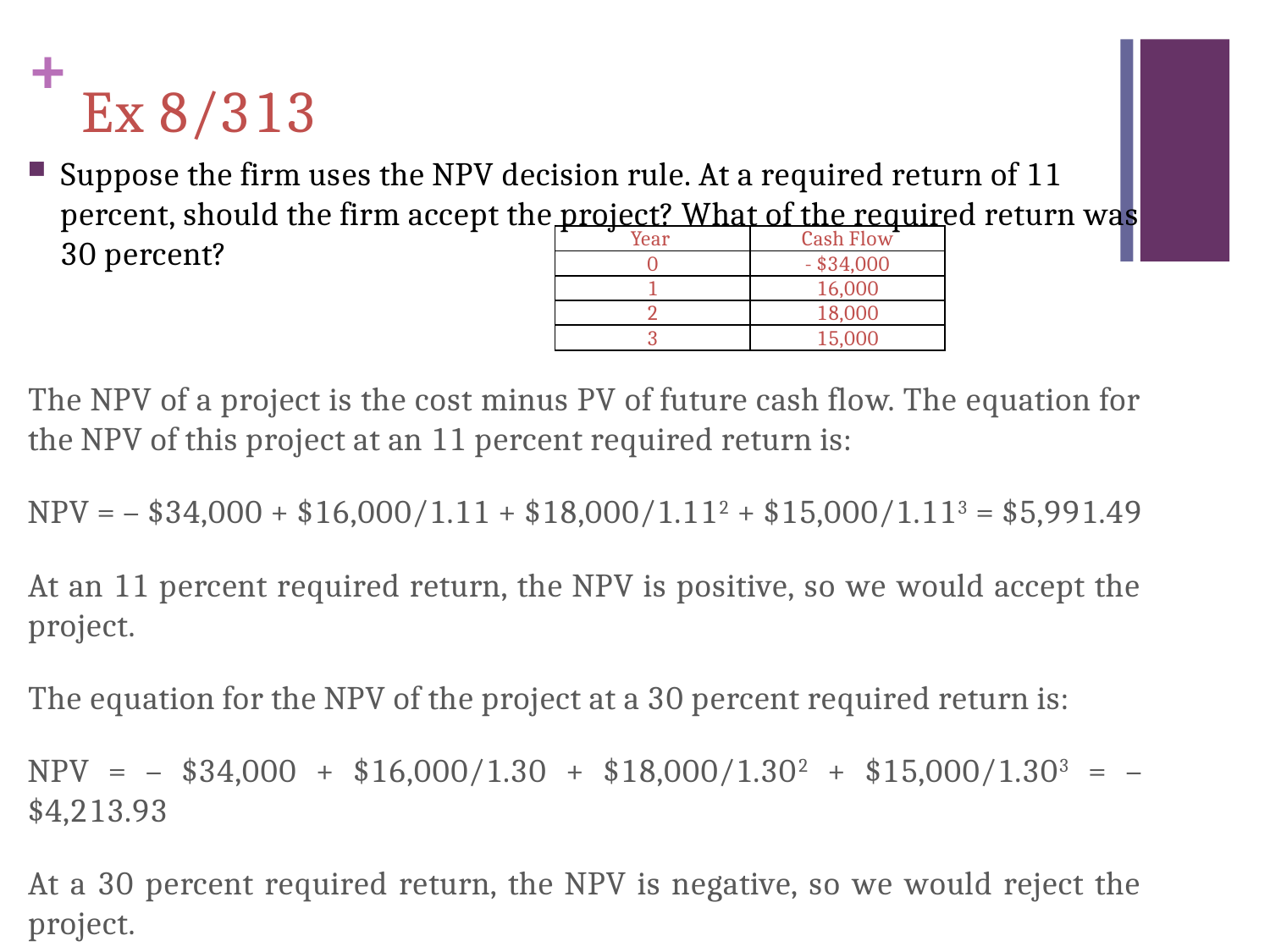

# Ex 8/313
Suppose the firm uses the NPV decision rule. At a required return of 11 percent, should the firm accept the project? What of the required return was 30 percent?

The NPV of a project is the cost minus PV of future cash flow. The equation for the NPV of this project at an 11 percent required return is:
NPV = – $34,000 + $16,000/1.11 + $18,000/1.112 + $15,000/1.113 = $5,991.49
At an 11 percent required return, the NPV is positive, so we would accept the project.
The equation for the NPV of the project at a 30 percent required return is:
NPV = – $34,000 + $16,000/1.30 + $18,000/1.302 + $15,000/1.303 = –$4,213.93
At a 30 percent required return, the NPV is negative, so we would reject the project.
| Year | Cash Flow |
| --- | --- |
| 0 | - $34,000 |
| 1 | 16,000 |
| 2 | 18,000 |
| 3 | 15,000 |